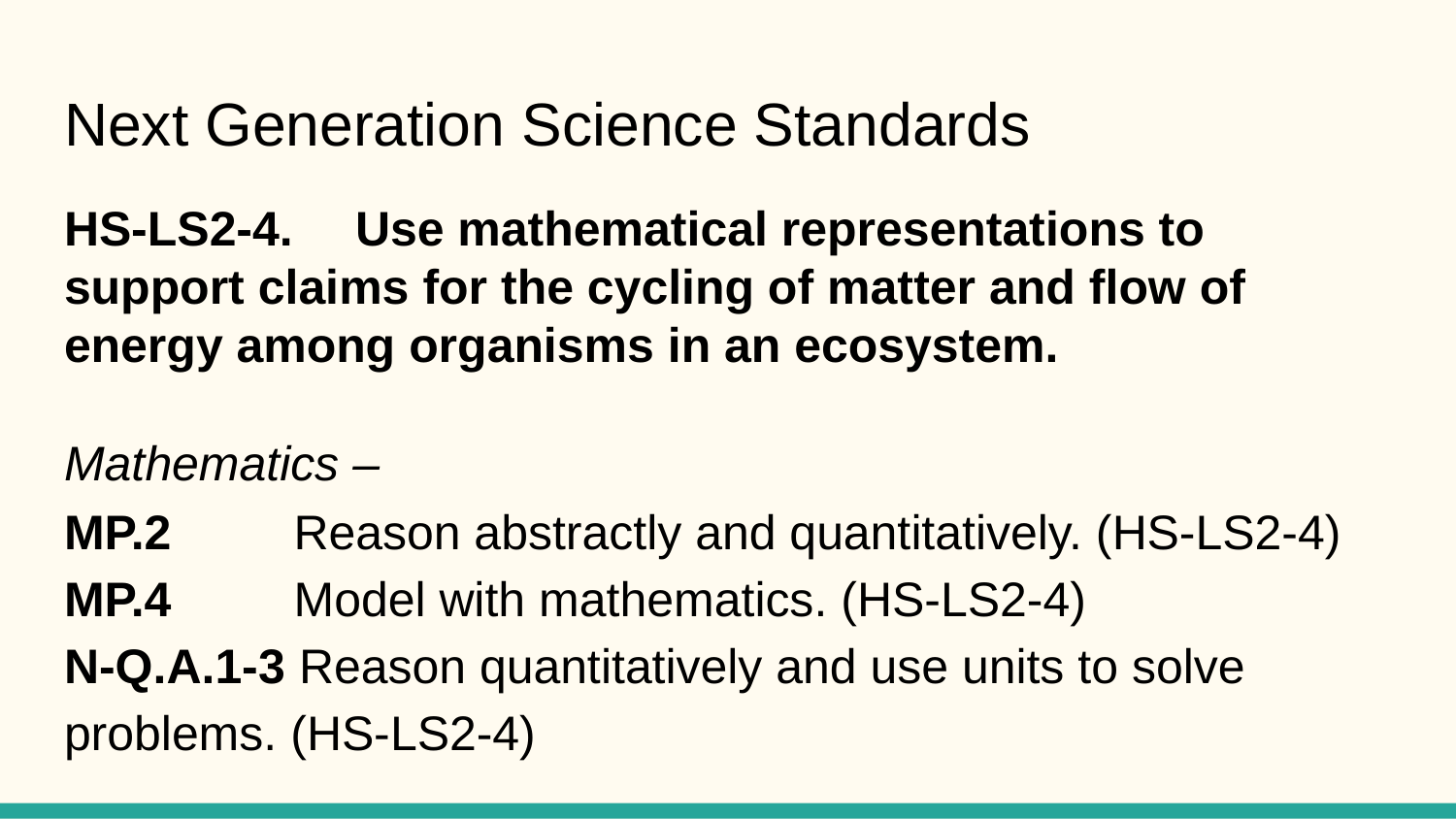

# Next Generation Science Standards
HS-LS2-4. 	Use mathematical representations to support claims for the cycling of matter and flow of energy among organisms in an ecosystem.

Mathematics –
MP.2         Reason abstractly and quantitatively. (HS-LS2-4)
MP.4         Model with mathematics. (HS-LS2-4)
N-Q.A.1-3 Reason quantitatively and use units to solve problems. (HS-LS2-4)